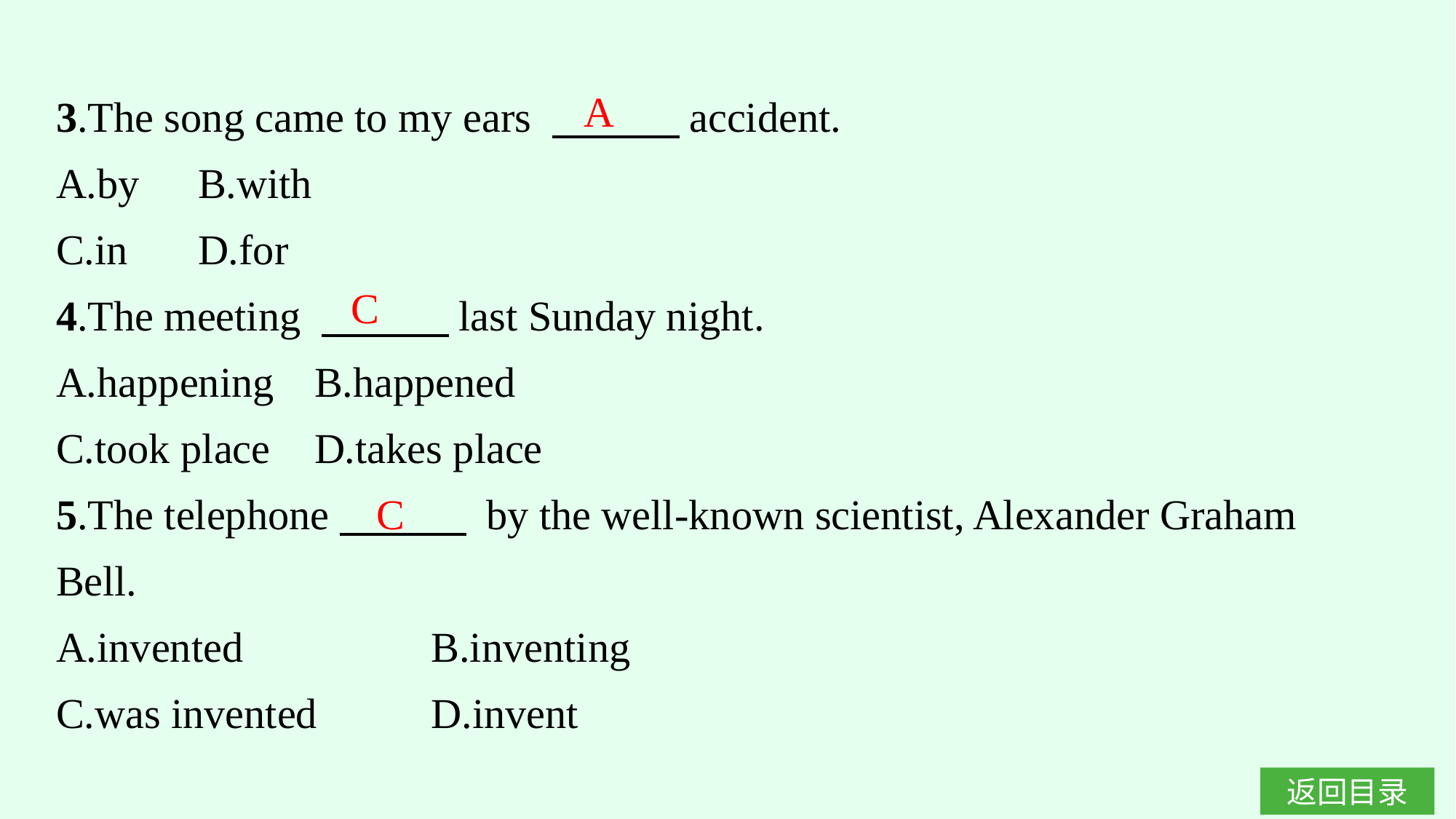

3.The song came to my ears 　　　accident.
A.by	B.with
C.in	D.for
4.The meeting 　　　last Sunday night.
A.happening	B.happened
C.took place	D.takes place
5.The telephone　　　 by the well-known scientist, Alexander Graham Bell.
A.invented		B.inventing
C.was invented	D.invent
A
C
C